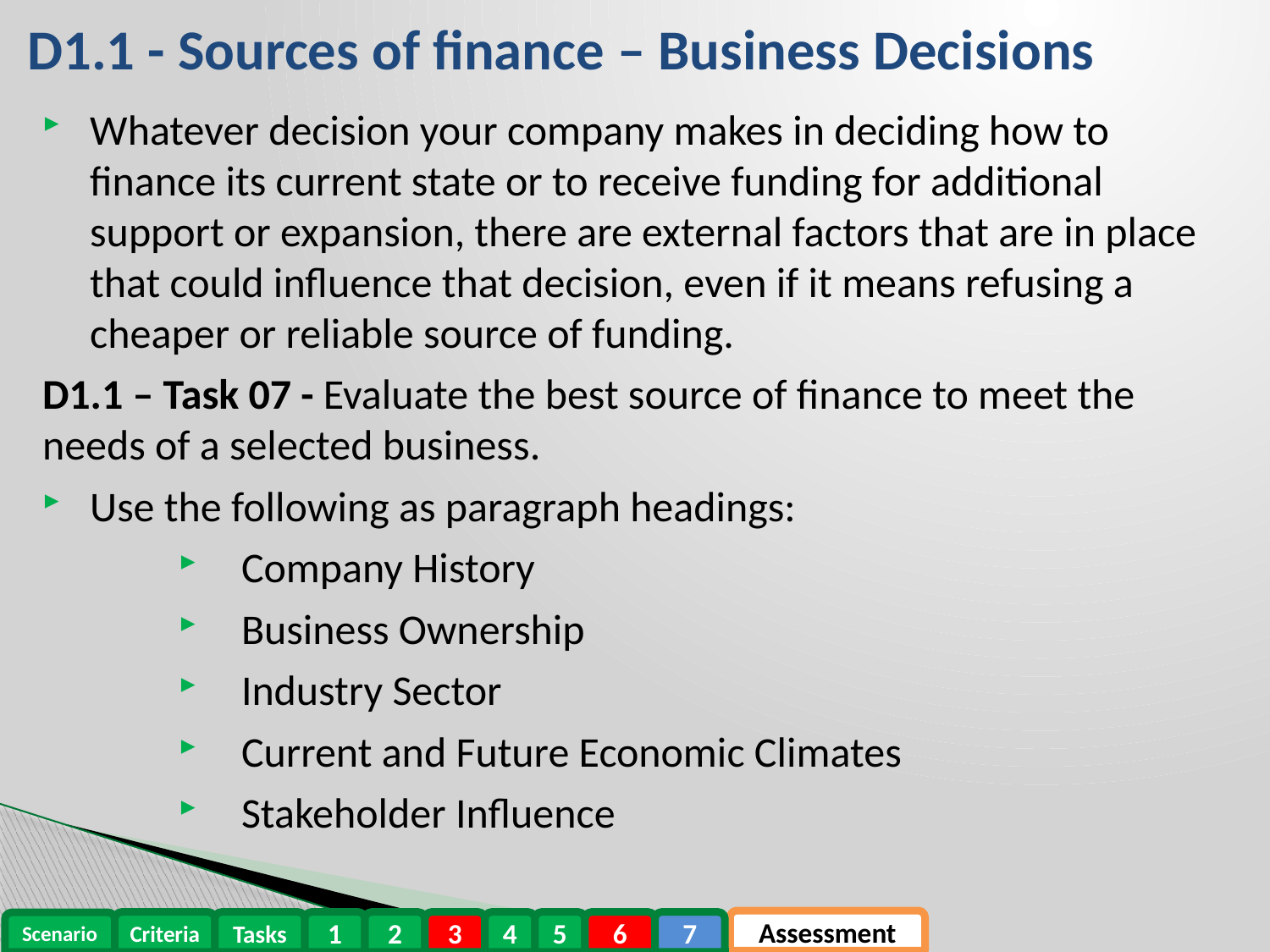

D1.1 - Sources of finance – Business Decisions
Whatever decision your company makes in deciding how to finance its current state or to receive funding for additional support or expansion, there are external factors that are in place that could influence that decision, even if it means refusing a cheaper or reliable source of funding.
D1.1 – Task 07 - Evaluate the best source of finance to meet the needs of a selected business.
Use the following as paragraph headings:
Company History
Business Ownership
Industry Sector
Current and Future Economic Climates
Stakeholder Influence